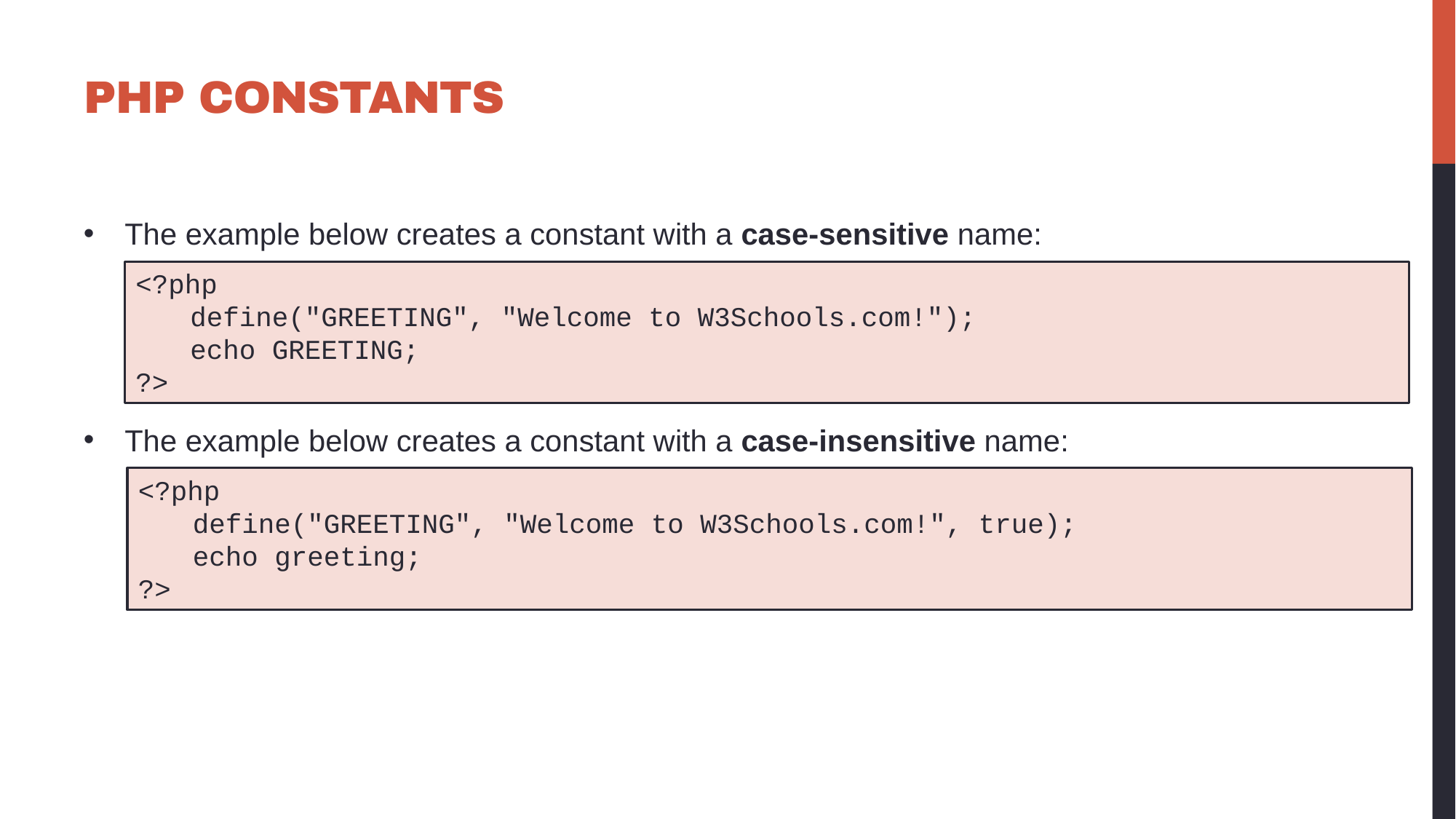

# PHP Constants
The example below creates a constant with a case-sensitive name:

The example below creates a constant with a case-insensitive name:
<?php
define("GREETING", "Welcome to W3Schools.com!");
echo GREETING;
?>
<?php
define("GREETING", "Welcome to W3Schools.com!", true);
echo greeting;
?>